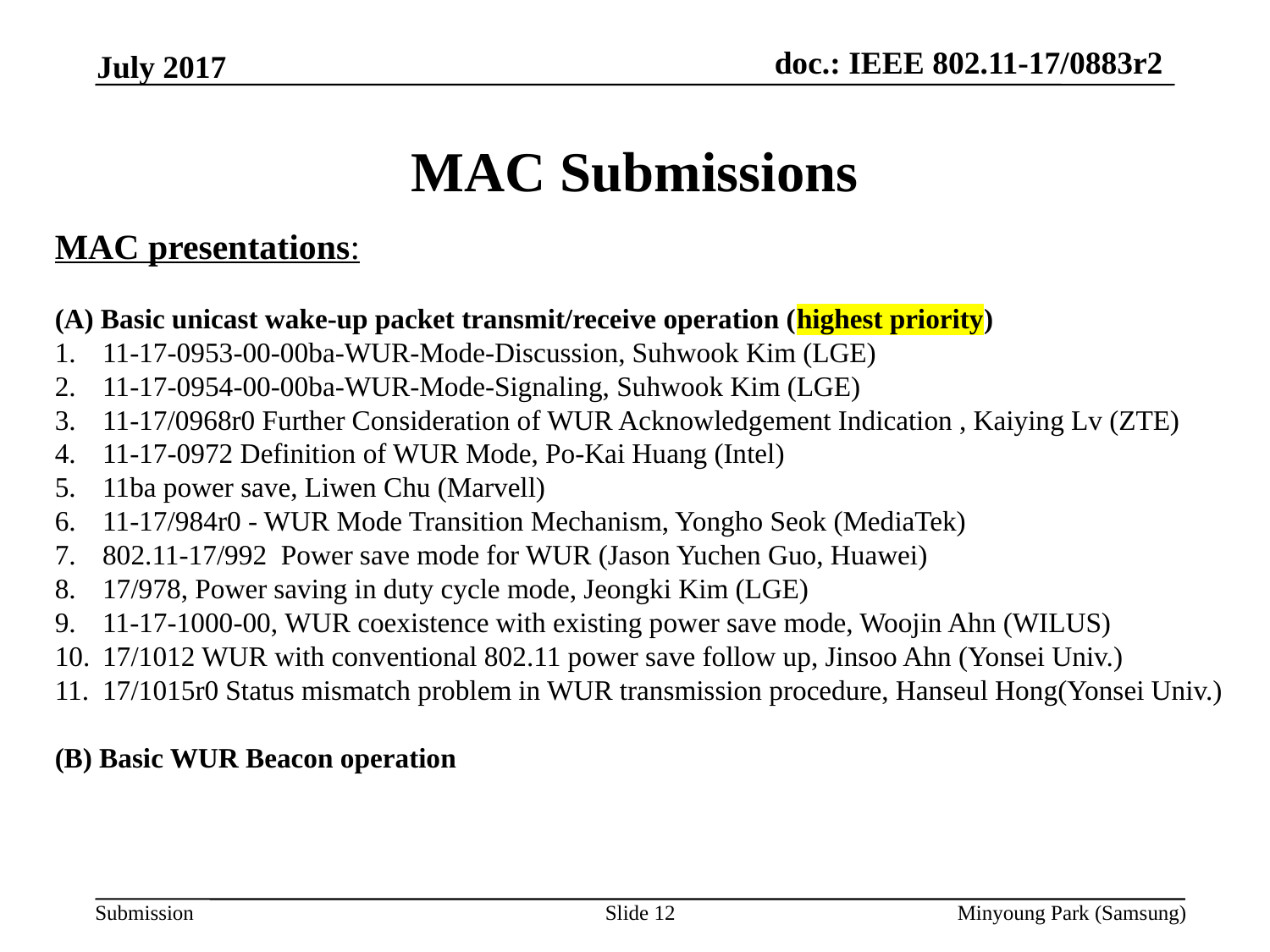

July 2017
# MAC Submissions
MAC presentations:

(A) Basic unicast wake-up packet transmit/receive operation (highest priority)
11-17-0953-00-00ba-WUR-Mode-Discussion, Suhwook Kim (LGE)
11-17-0954-00-00ba-WUR-Mode-Signaling, Suhwook Kim (LGE)
11-17/0968r0 Further Consideration of WUR Acknowledgement Indication , Kaiying Lv (ZTE)
11-17-0972 Definition of WUR Mode, Po-Kai Huang (Intel)
11ba power save, Liwen Chu (Marvell)
11-17/984r0 - WUR Mode Transition Mechanism, Yongho Seok (MediaTek)
802.11-17/992  Power save mode for WUR (Jason Yuchen Guo, Huawei)
17/978, Power saving in duty cycle mode, Jeongki Kim (LGE)
11-17-1000-00, WUR coexistence with existing power save mode, Woojin Ahn (WILUS)
17/1012 WUR with conventional 802.11 power save follow up, Jinsoo Ahn (Yonsei Univ.)
17/1015r0 Status mismatch problem in WUR transmission procedure, Hanseul Hong(Yonsei Univ.)

(B) Basic WUR Beacon operation

Slide 12
Minyoung Park (Samsung)